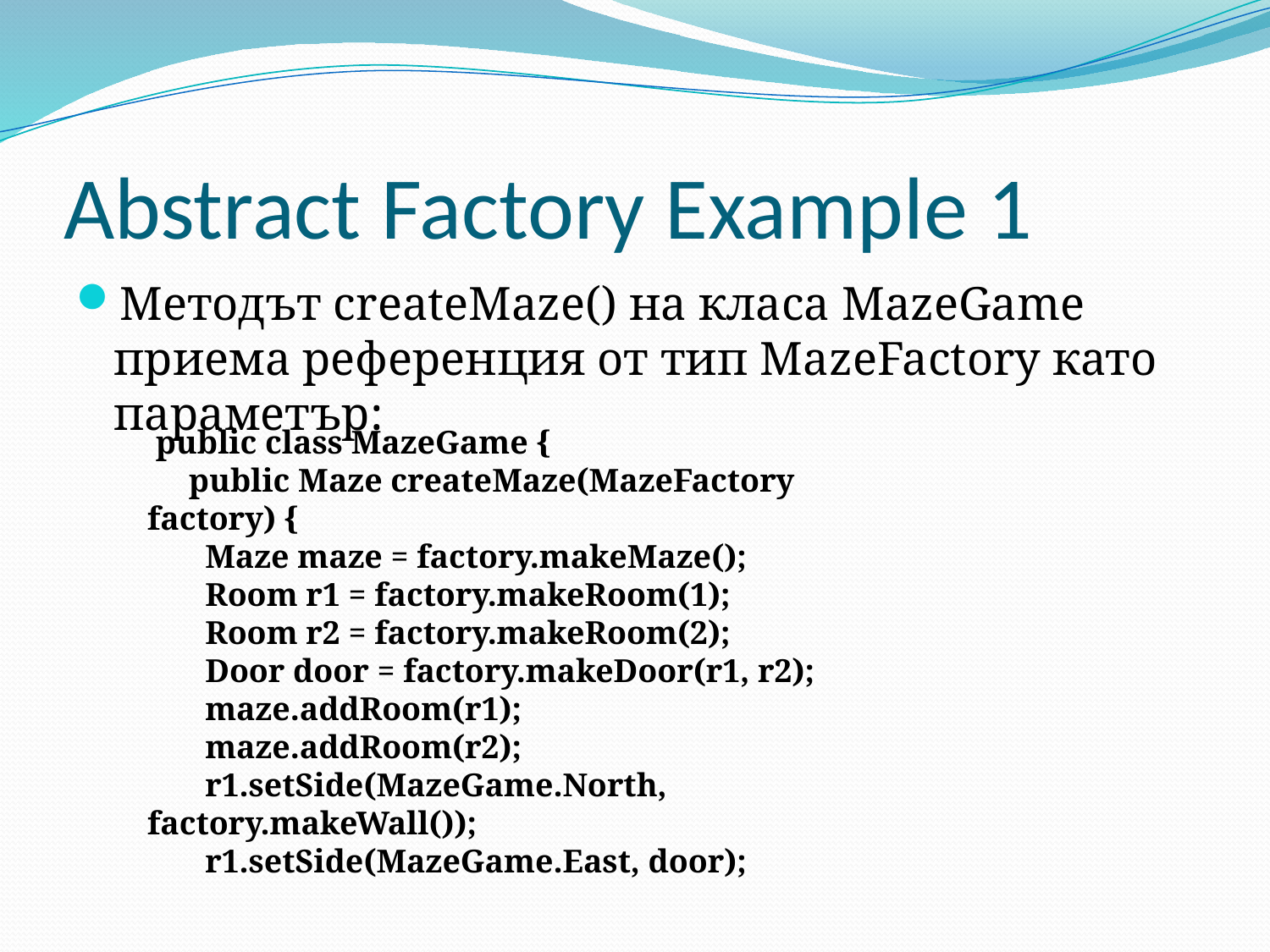

# Abstract Factory Example 1
Методът createMaze() на класа MazeGame приема референция от тип MazeFactory като параметър:
 public class MazeGame {
     public Maze createMaze(MazeFactory factory) {
       Maze maze = factory.makeMaze();
       Room r1 = factory.makeRoom(1);
       Room r2 = factory.makeRoom(2);
       Door door = factory.makeDoor(r1, r2);
       maze.addRoom(r1);
       maze.addRoom(r2);
       r1.setSide(MazeGame.North, factory.makeWall());
       r1.setSide(MazeGame.East, door);